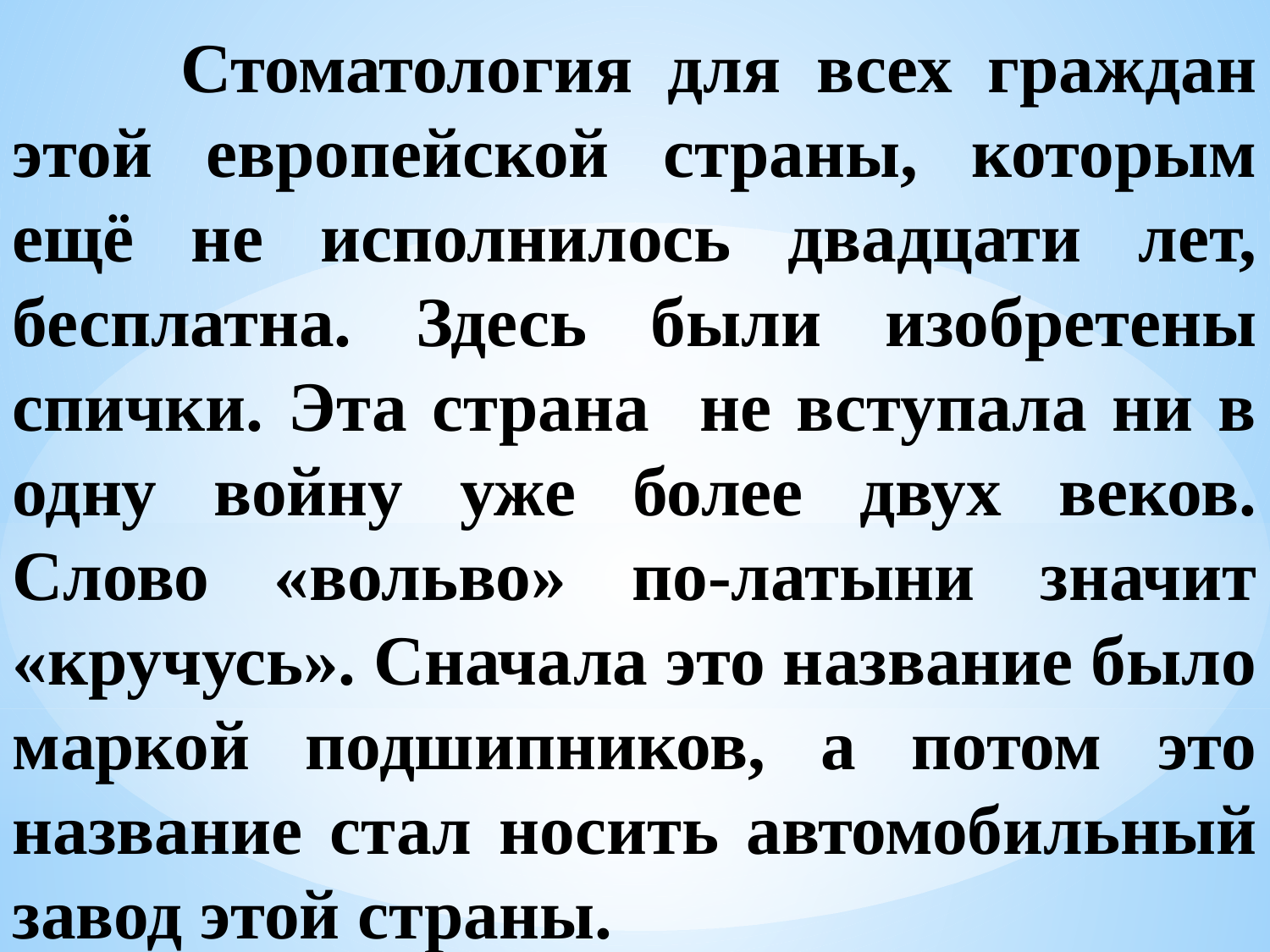

Стоматология для всех граждан этой европейской страны, которым ещё не исполнилось двадцати лет, бесплатна. Здесь были изобретены спички. Эта страна  не вступала ни в одну войну уже более двух веков. Слово «вольво» по-латыни значит «кручусь». Сначала это название было маркой подшипников, а потом это название стал носить автомобильный завод этой страны.